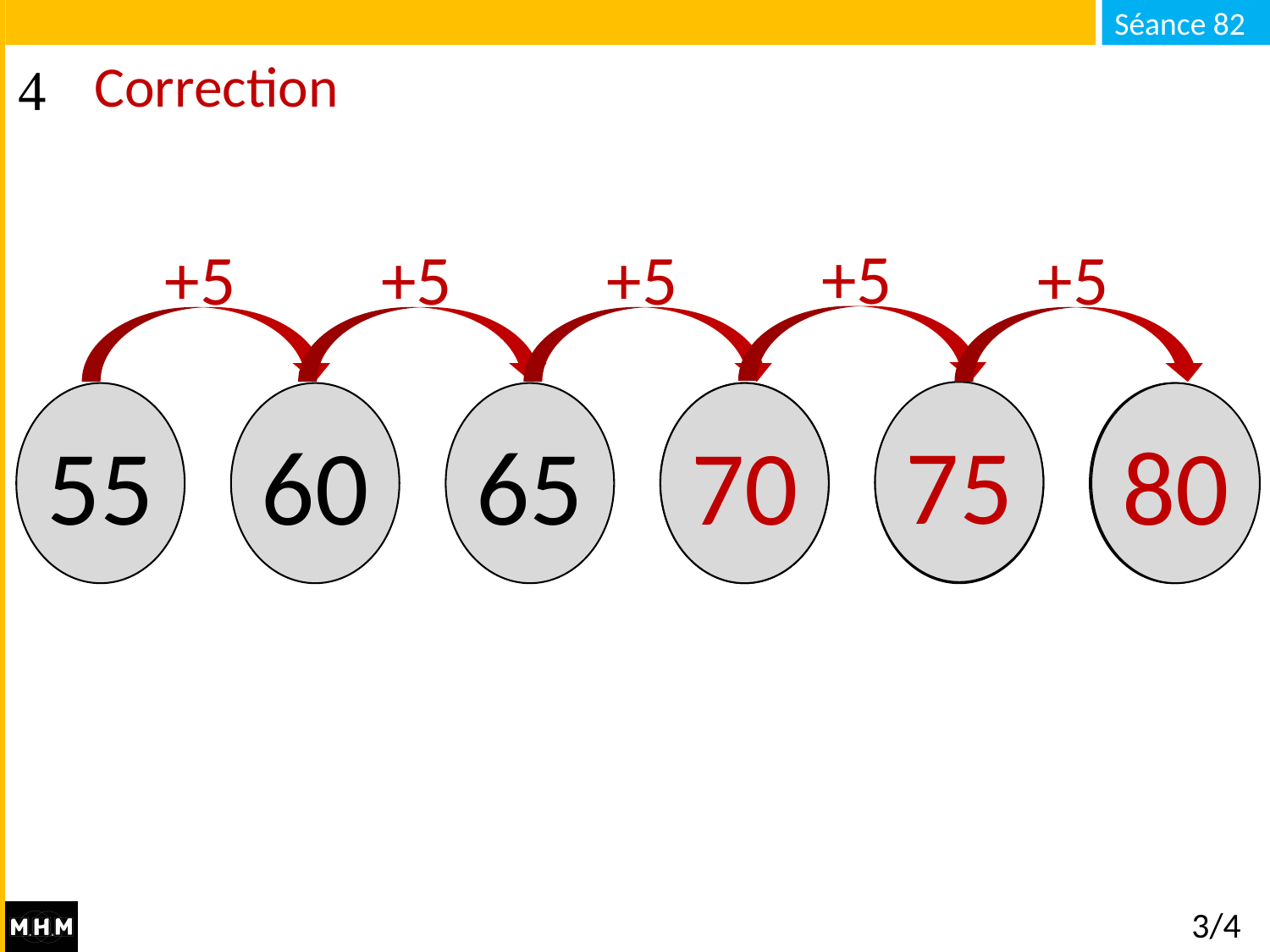

# Correction
+5

+5

+5

+5

+5

75
55
60
65
…
70
…
…
80
3/4